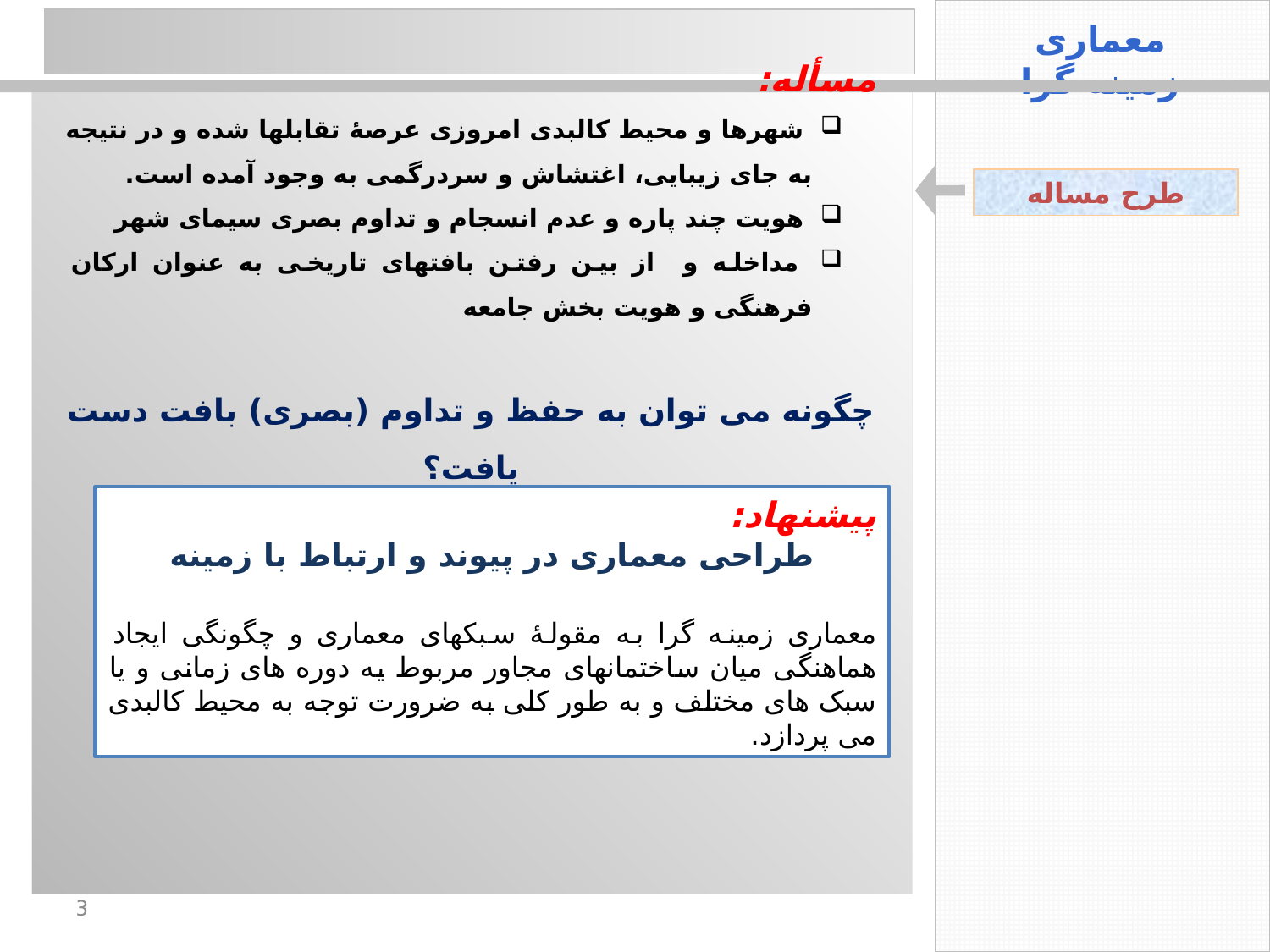

معماری زمینه گرا

مسأله:
 شهرها و محیط کالبدی امروزی عرصۀ تقابلها شده و در نتیجه به جای زیبایی، اغتشاش و سردرگمی به وجود آمده است.
 هویت چند پاره و عدم انسجام و تداوم بصری سیمای شهر
 مداخله و  از بین رفتن بافتهای تاریخی به عنوان ارکان فرهنگی و هویت بخش جامعه

چگونه می توان به حفظ و تداوم (بصری) بافت دست یافت؟

طرح مساله

پیشنهاد:
طراحی معماری در پیوند و ارتباط با زمینه

معماری زمینه گرا به مقولۀ سبکهای معماری و چگونگی ایجاد هماهنگی میان ساختمانهای مجاور مربوط یه دوره های زمانی و یا سبک های مختلف و به طور کلی به ضرورت توجه به محیط کالبدی می پردازد.
3